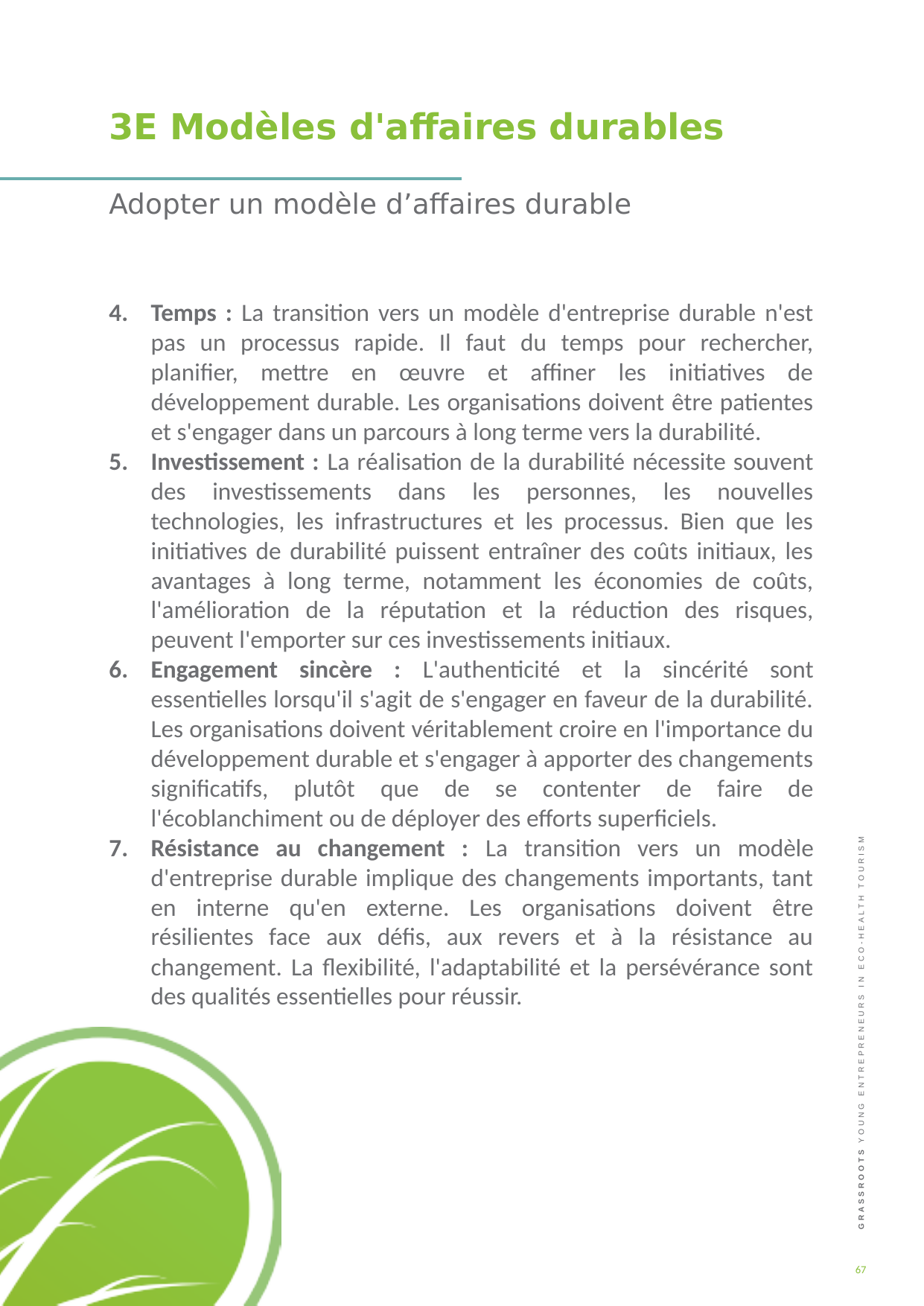

3E Modèles d'affaires durables
Adopter un modèle d’affaires durable
Temps : La transition vers un modèle d'entreprise durable n'est pas un processus rapide. Il faut du temps pour rechercher, planifier, mettre en œuvre et affiner les initiatives de développement durable. Les organisations doivent être patientes et s'engager dans un parcours à long terme vers la durabilité.
Investissement : La réalisation de la durabilité nécessite souvent des investissements dans les personnes, les nouvelles technologies, les infrastructures et les processus. Bien que les initiatives de durabilité puissent entraîner des coûts initiaux, les avantages à long terme, notamment les économies de coûts, l'amélioration de la réputation et la réduction des risques, peuvent l'emporter sur ces investissements initiaux.
Engagement sincère : L'authenticité et la sincérité sont essentielles lorsqu'il s'agit de s'engager en faveur de la durabilité. Les organisations doivent véritablement croire en l'importance du développement durable et s'engager à apporter des changements significatifs, plutôt que de se contenter de faire de l'écoblanchiment ou de déployer des efforts superficiels.
Résistance au changement : La transition vers un modèle d'entreprise durable implique des changements importants, tant en interne qu'en externe. Les organisations doivent être résilientes face aux défis, aux revers et à la résistance au changement. La flexibilité, l'adaptabilité et la persévérance sont des qualités essentielles pour réussir.

67